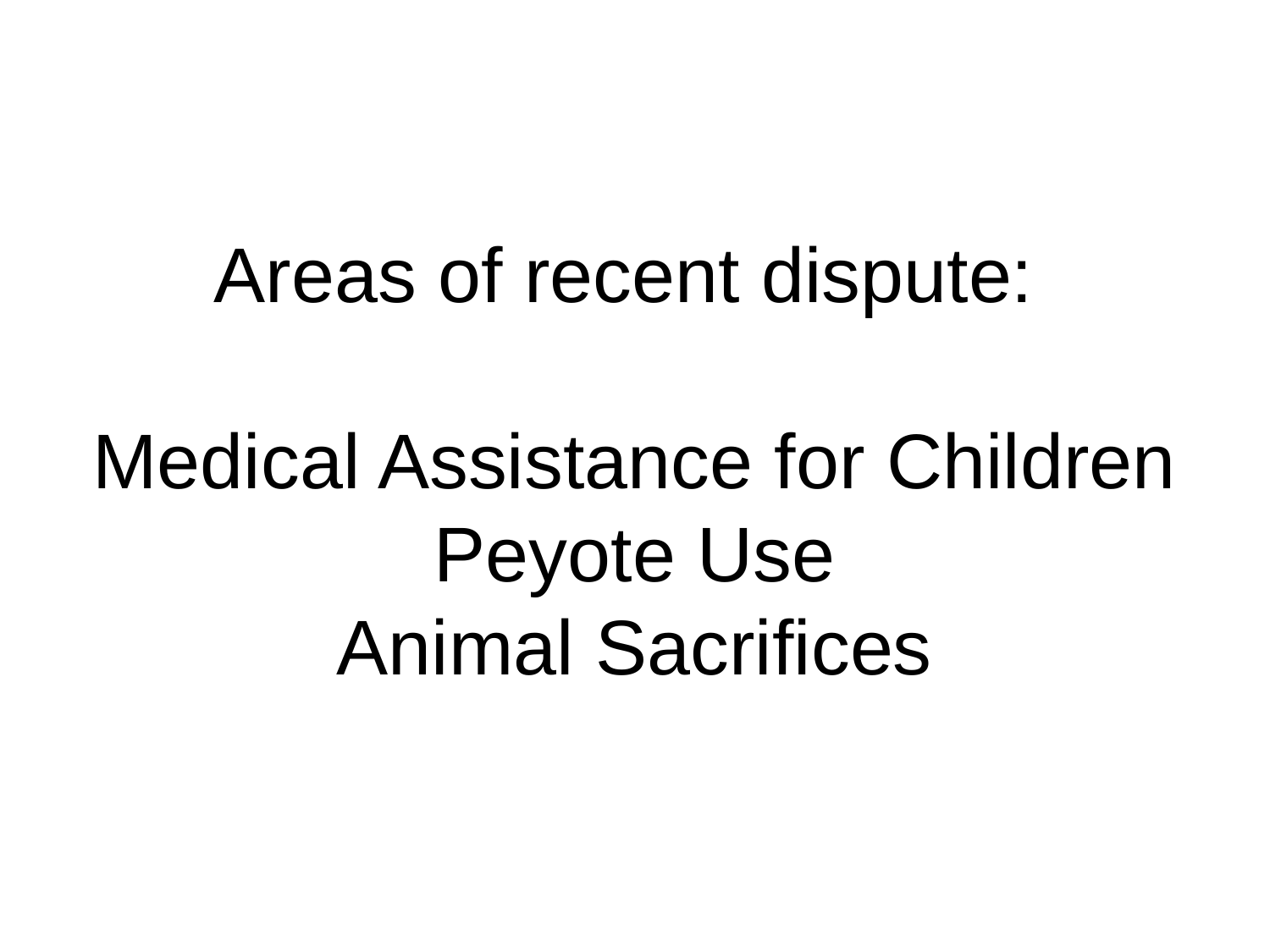

# Areas of recent dispute: Medical Assistance for Children Peyote Use Animal Sacrifices